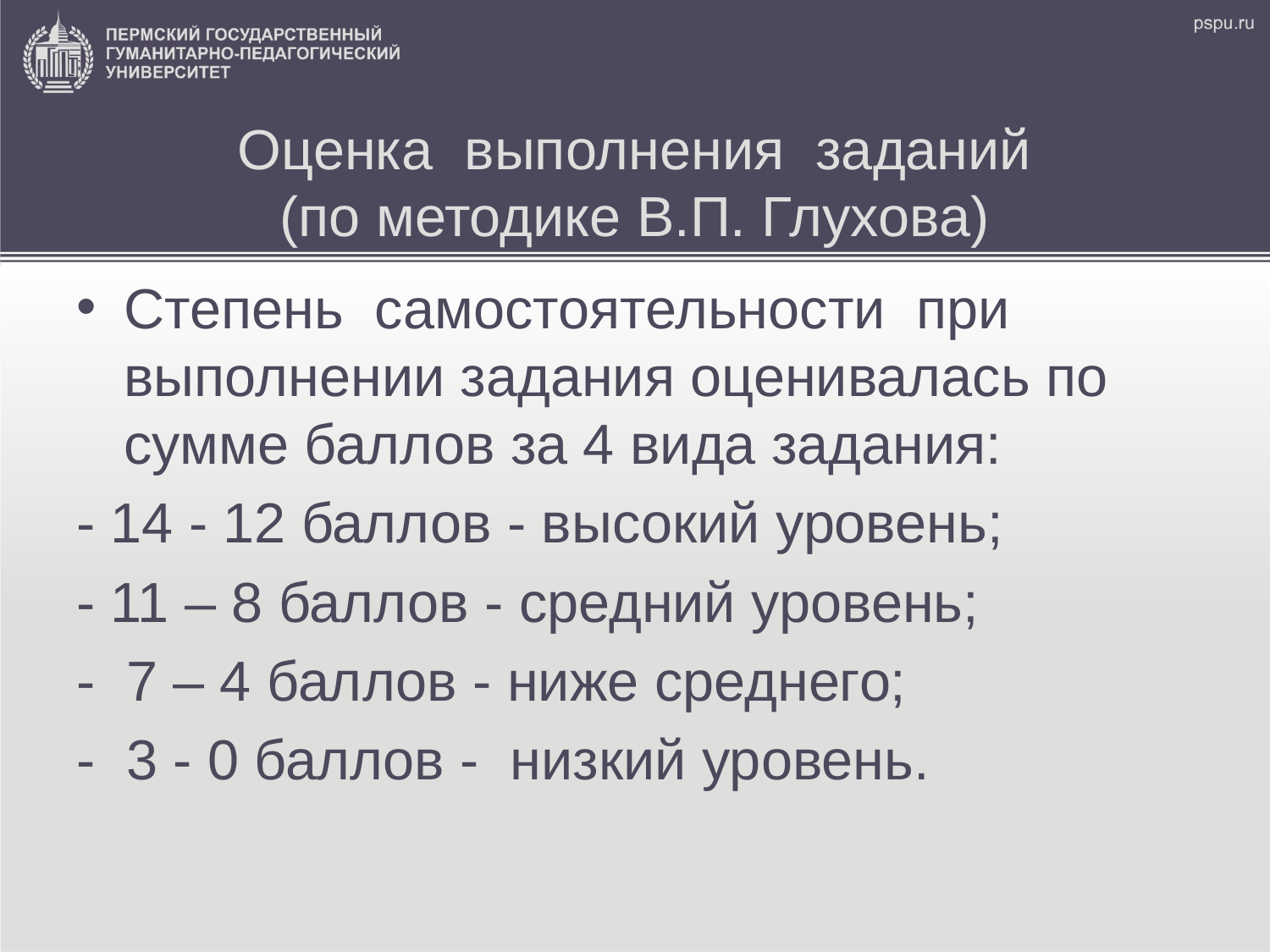

# Оценка  выполнения  заданий (по методике В.П. Глухова)
Степень  самостоятельности  при  выполнении задания оценивалась по сумме баллов за 4 вида задания:
- 14 - 12 баллов - высокий уровень;
- 11 – 8 баллов - средний уровень;
-  7 – 4 баллов - ниже среднего;
-  3 - 0 баллов -  низкий уровень.